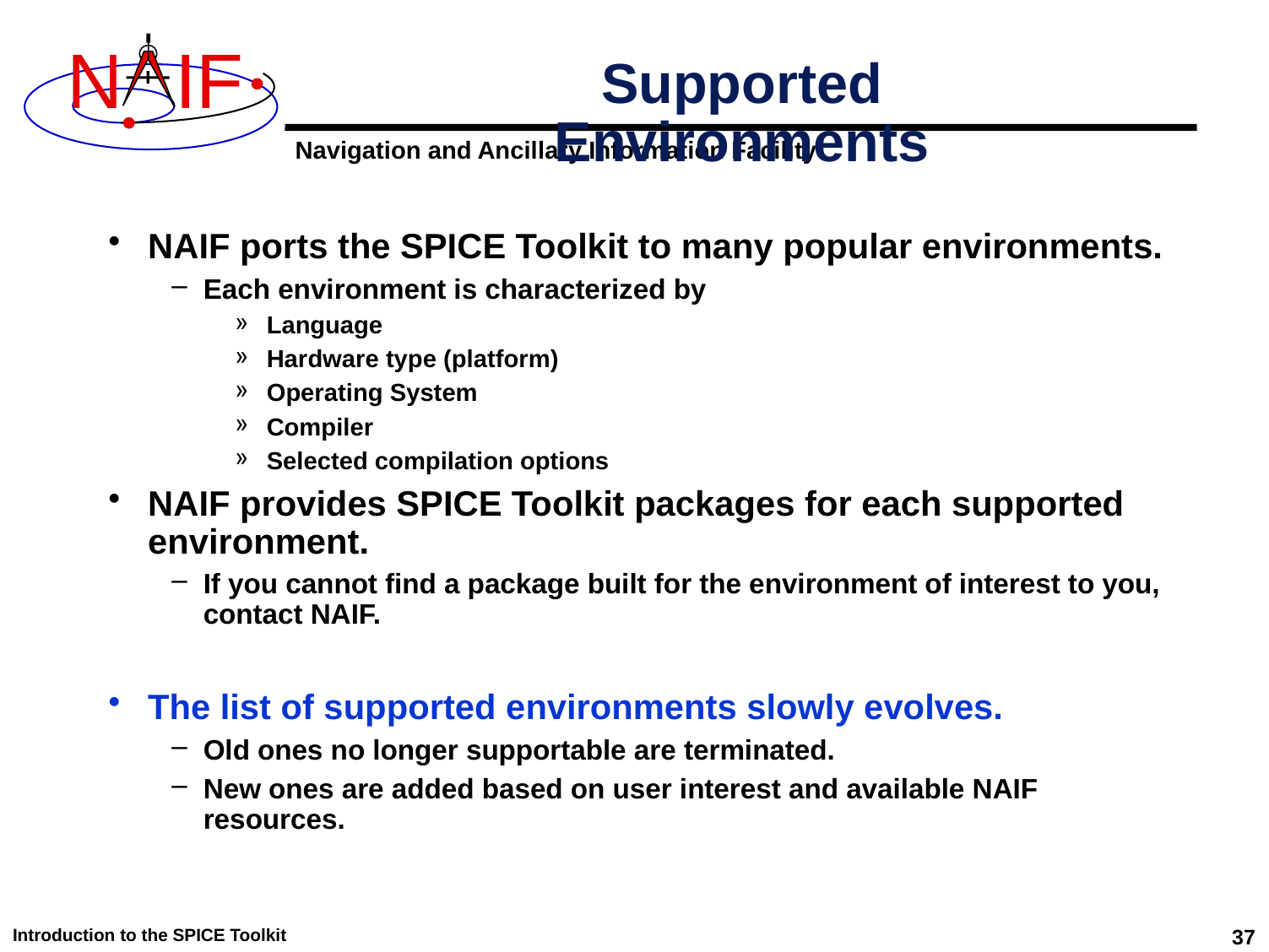

# Supported Environments
NAIF ports the SPICE Toolkit to many popular environments.
Each environment is characterized by
Language
Hardware type (platform)
Operating System
Compiler
Selected compilation options
NAIF provides SPICE Toolkit packages for each supported environment.
If you cannot find a package built for the environment of interest to you, contact NAIF.

The list of supported environments slowly evolves.
Old ones no longer supportable are terminated.
New ones are added based on user interest and available NAIF resources.
Introduction to the SPICE Toolkit
37